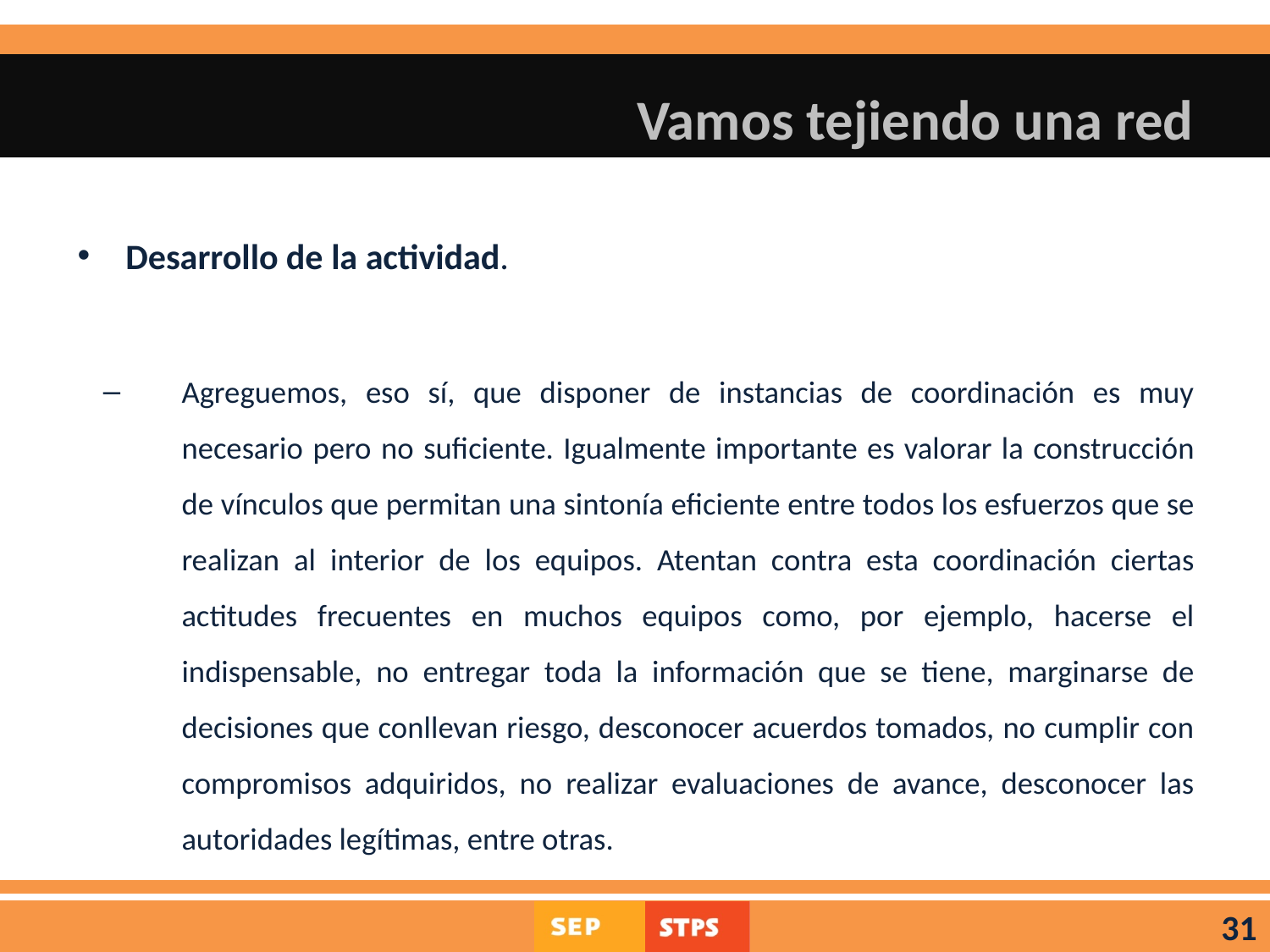

# Vamos tejiendo una red
Desarrollo de la actividad.

Agreguemos, eso sí, que disponer de instancias de coordinación es muy necesario pero no suficiente. Igualmente importante es valorar la construcción de vínculos que permitan una sintonía eficiente entre todos los esfuerzos que se realizan al interior de los equipos. Atentan contra esta coordinación ciertas actitudes frecuentes en muchos equipos como, por ejemplo, hacerse el indispensable, no entregar toda la información que se tiene, marginarse de decisiones que conllevan riesgo, desconocer acuerdos tomados, no cumplir con compromisos adquiridos, no realizar evaluaciones de avance, desconocer las autoridades legítimas, entre otras.
31